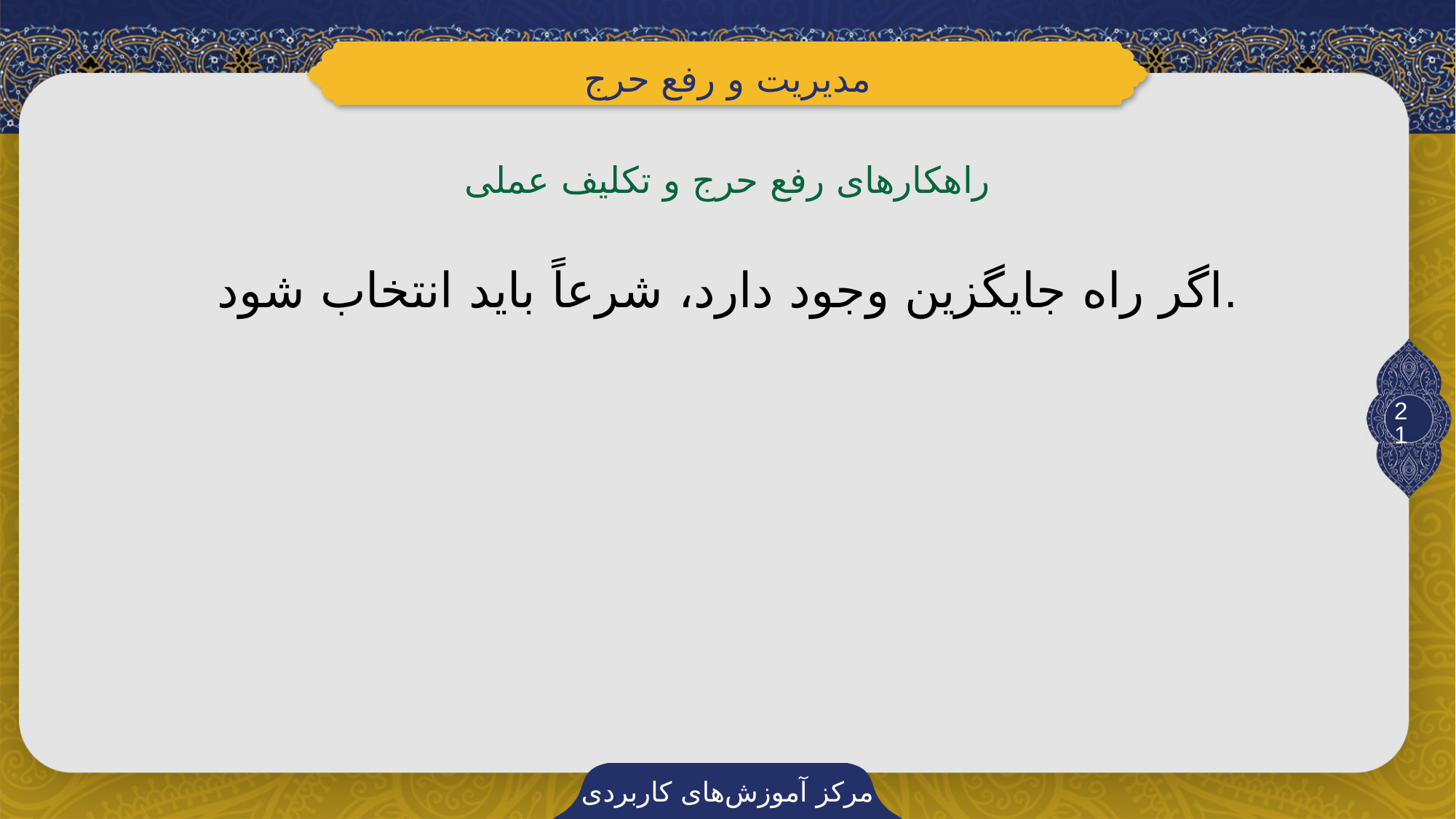

مدیریت و رفع حرج
راهکارهای رفع حرج و تکلیف عملی
اگر راه جایگزین وجود دارد، شرعاً باید انتخاب شود.
21
مرکز آموزش‌های کاربردی